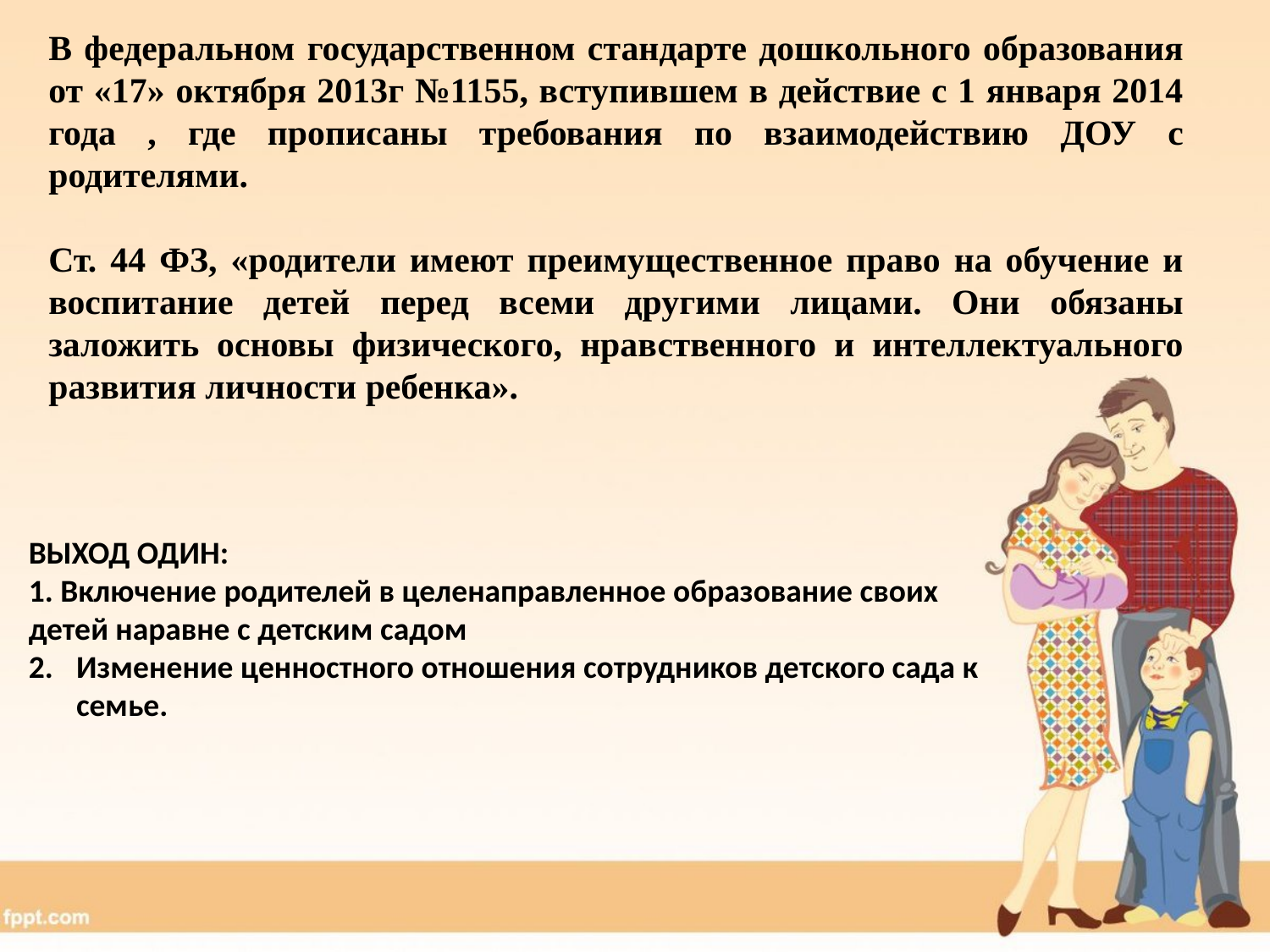

В федеральном государственном стандарте дошкольного образования от «17» октября 2013г №1155, вступившем в действие с 1 января 2014 года , где прописаны требования по взаимодействию ДОУ с родителями.

Ст. 44 ФЗ, «родители имеют преимущественное право на обучение и воспитание детей перед всеми другими лицами. Они обязаны заложить основы физического, нравственного и интеллектуального развития личности ребенка».

ВЫХОД ОДИН:
1. Включение родителей в целенаправленное образование своих детей наравне с детским садом
Изменение ценностного отношения сотрудников детского сада к семье.